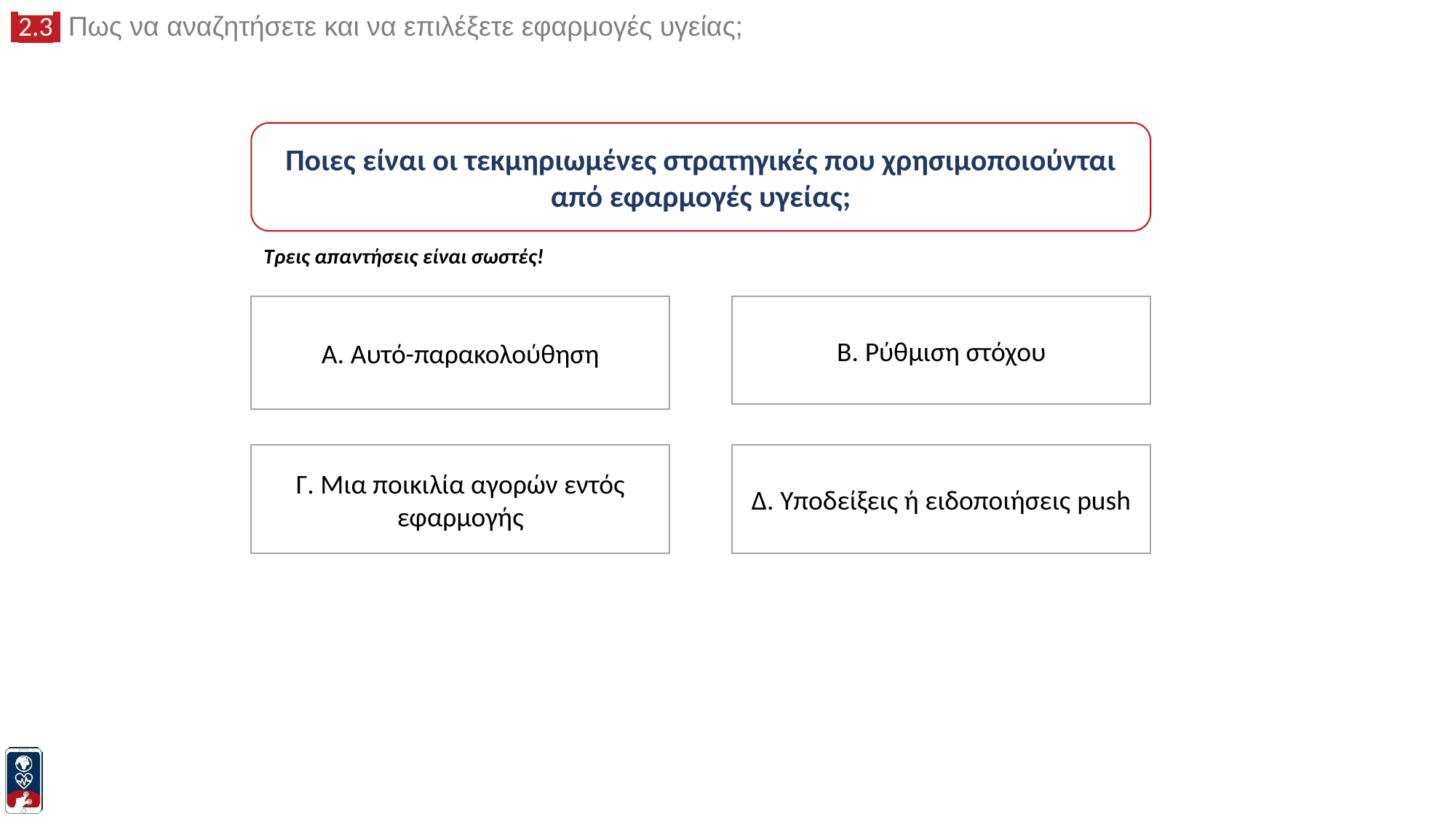

Ποιες είναι οι τεκμηριωμένες στρατηγικές που χρησιμοποιούνται από εφαρμογές υγείας;
Τρεις απαντήσεις είναι σωστές!
A. Αυτό-παρακολούθηση
B. Ρύθμιση στόχου
Δ. Υποδείξεις ή ειδοποιήσεις push
Γ. Μια ποικιλία αγορών εντός εφαρμογής